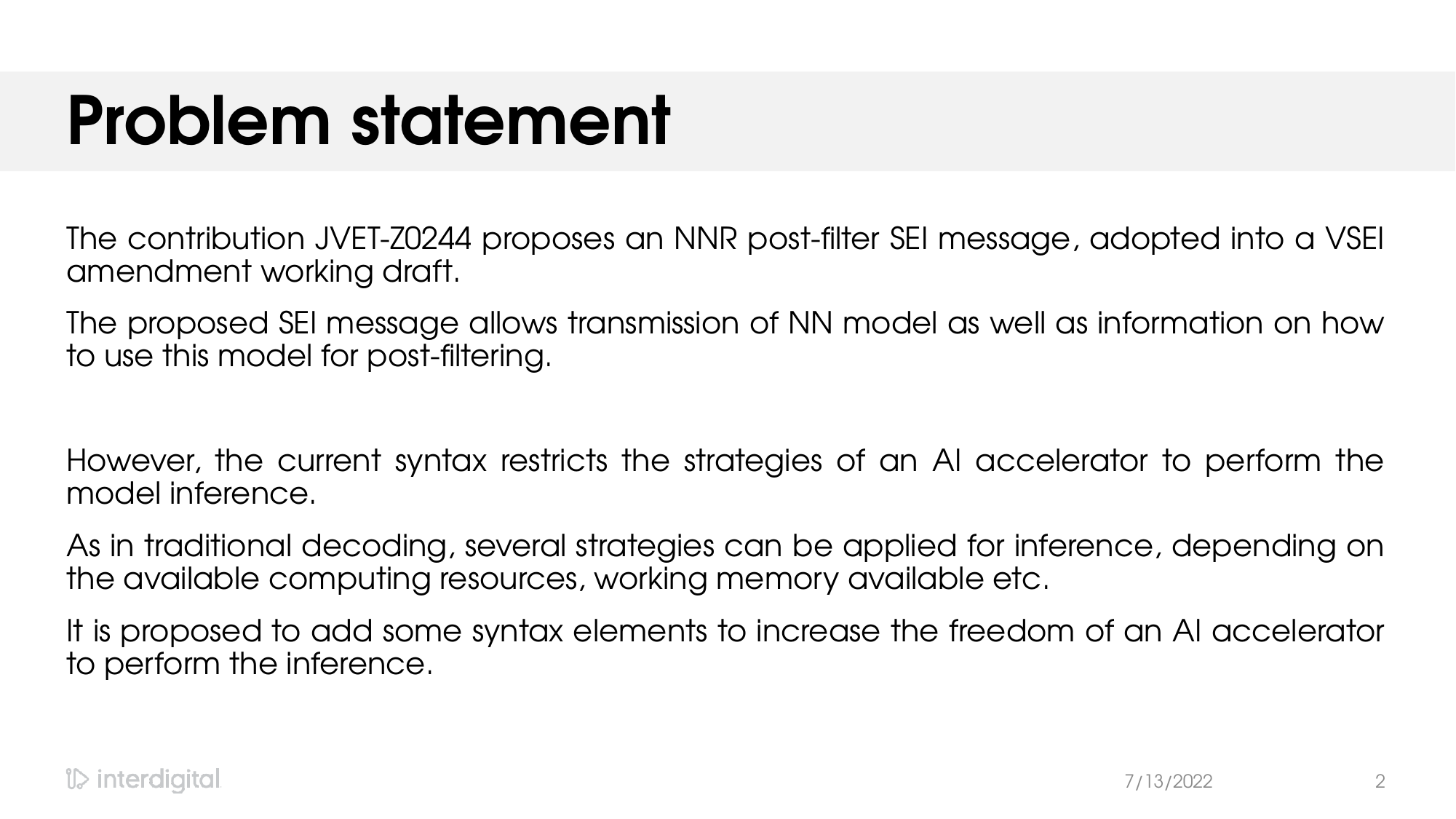

# Problem statement

The contribution JVET-Z0244 proposes an NNR post-filter SEI message, adopted into a VSEI amendment working draft.
The proposed SEI message allows transmission of NN model as well as information on how to use this model for post-filtering.

However, the current syntax restricts the strategies of an AI accelerator to perform the model inference.
As in traditional decoding, several strategies can be applied for inference, depending on the available computing resources, working memory available etc.
It is proposed to add some syntax elements to increase the freedom of an AI accelerator to perform the inference.
7/13/2022
2